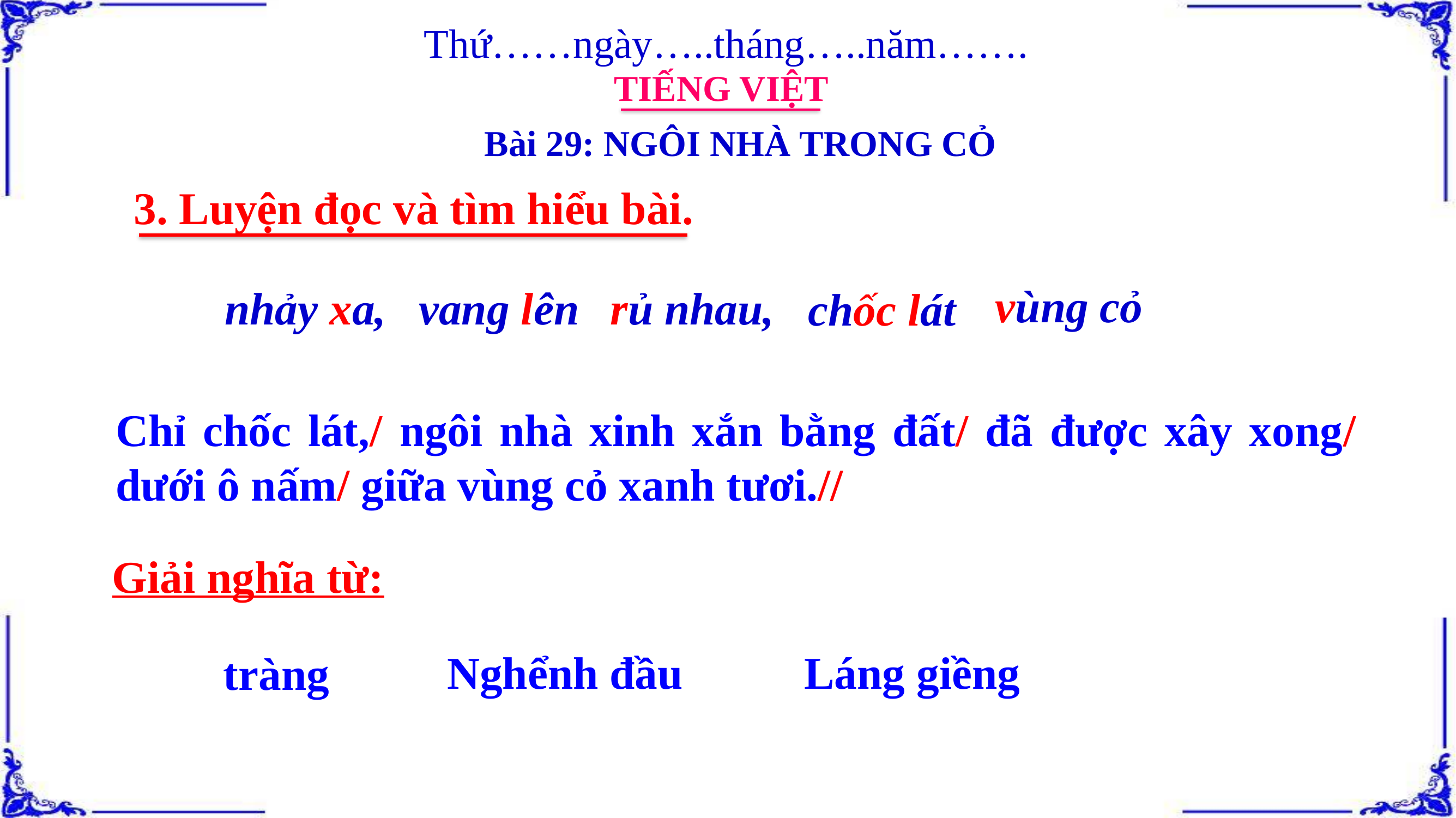

Thứ……ngày…..tháng…..năm…….
TIẾNG VIỆT
Bài 29: NGÔI NHÀ TRONG CỎ
3. Luyện đọc và tìm hiểu bài.
vùng cỏ
nhảy xa,
rủ nhau,
vang lên
chốc lát
Chỉ chốc lát,/ ngôi nhà xinh xắn bằng đất/ đã được xây xong/ dưới ô nấm/ giữa vùng cỏ xanh tươi.//
Giải nghĩa từ:
Nghểnh đầu
Láng giềng
tràng